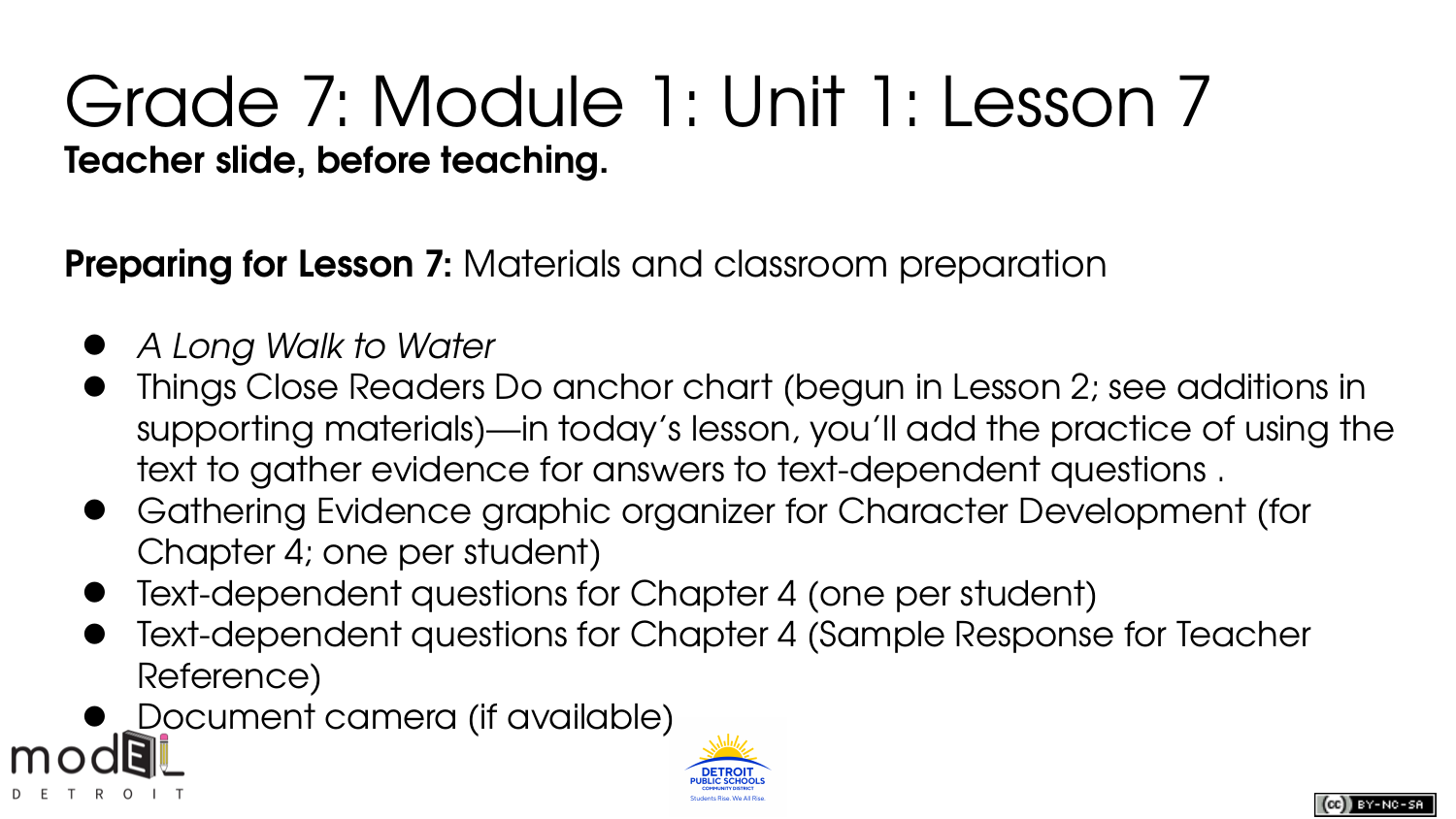

# Grade 7: Module 1: Unit 1: Lesson 7
Teacher slide, before teaching.
Preparing for Lesson 7: Materials and classroom preparation

A Long Walk to Water
Things Close Readers Do anchor chart (begun in Lesson 2; see additions in supporting materials)—in today’s lesson, you’ll add the practice of using the text to gather evidence for answers to text-dependent questions .
Gathering Evidence graphic organizer for Character Development (for Chapter 4; one per student)
Text-dependent questions for Chapter 4 (one per student)
Text-dependent questions for Chapter 4 (Sample Response for Teacher Reference)
Document camera (if available)